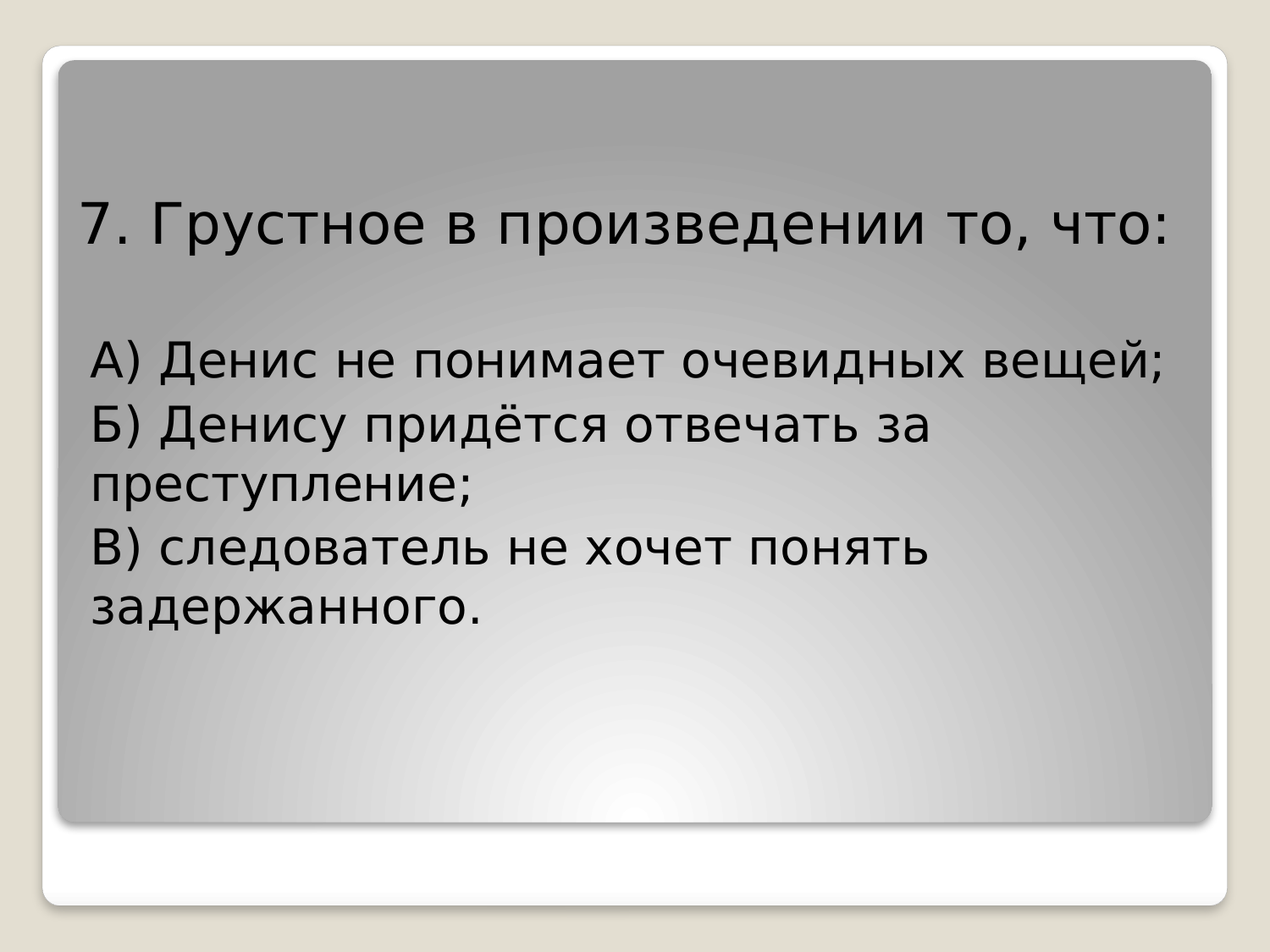

# 7. Грустное в произведении то, что:
А) Денис не понимает очевидных вещей;
Б) Денису придётся отвечать за преступление;
В) следователь не хочет понять задержанного.